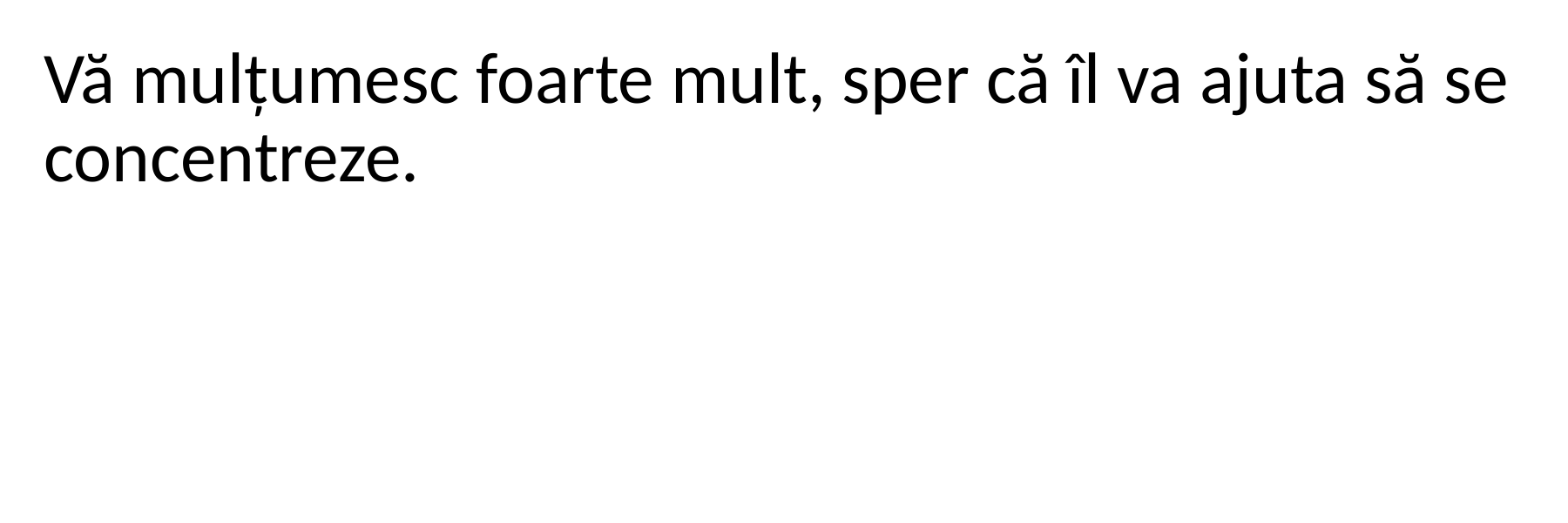

Vă mulțumesc foarte mult, sper că îl va ajuta să se concentreze.